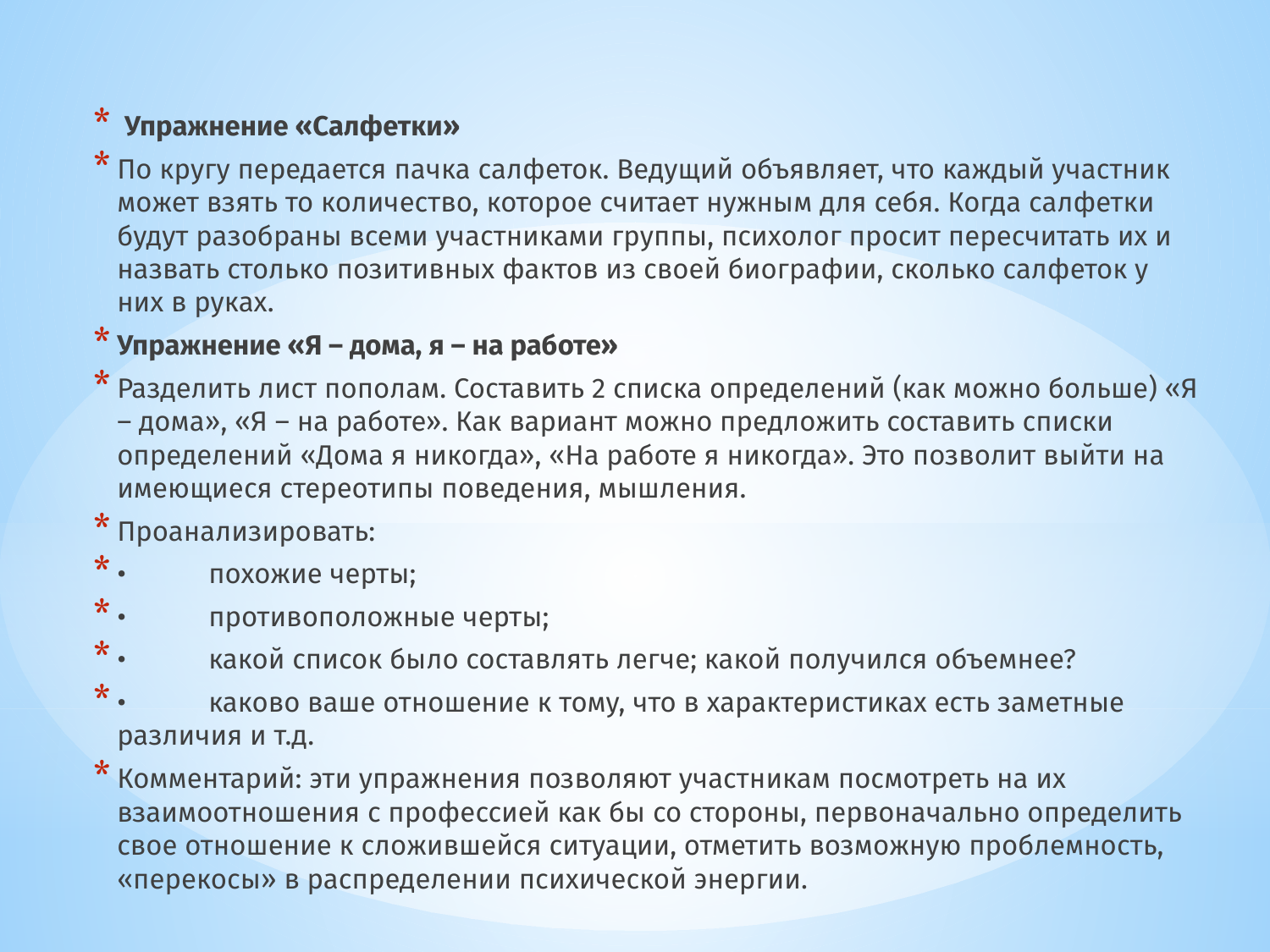

Упражнение «Салфетки»
По кругу передается пачка салфеток. Ведущий объявляет, что каждый участник может взять то количество, которое считает нужным для себя. Когда салфетки будут разобраны всеми участниками группы, психолог просит пересчитать их и назвать столько позитивных фактов из своей биографии, сколько салфеток у них в руках.
Упражнение «Я – дома, я – на работе»
Разделить лист пополам. Составить 2 списка определений (как можно больше) «Я – дома», «Я – на работе». Как вариант можно предложить составить списки определений «Дома я никогда», «На работе я никогда». Это позволит выйти на имеющиеся стереотипы поведения, мышления.
Проанализировать:
•	похожие черты;
•	противоположные черты;
•	какой список было составлять легче; какой получился объемнее?
•	каково ваше отношение к тому, что в характеристиках есть заметные различия и т.д.
Комментарий: эти упражнения позволяют участникам посмотреть на их взаимоотношения с профессией как бы со стороны, первоначально определить свое отношение к сложившейся ситуации, отметить возможную проблемность, «перекосы» в распределении психической энергии.

#